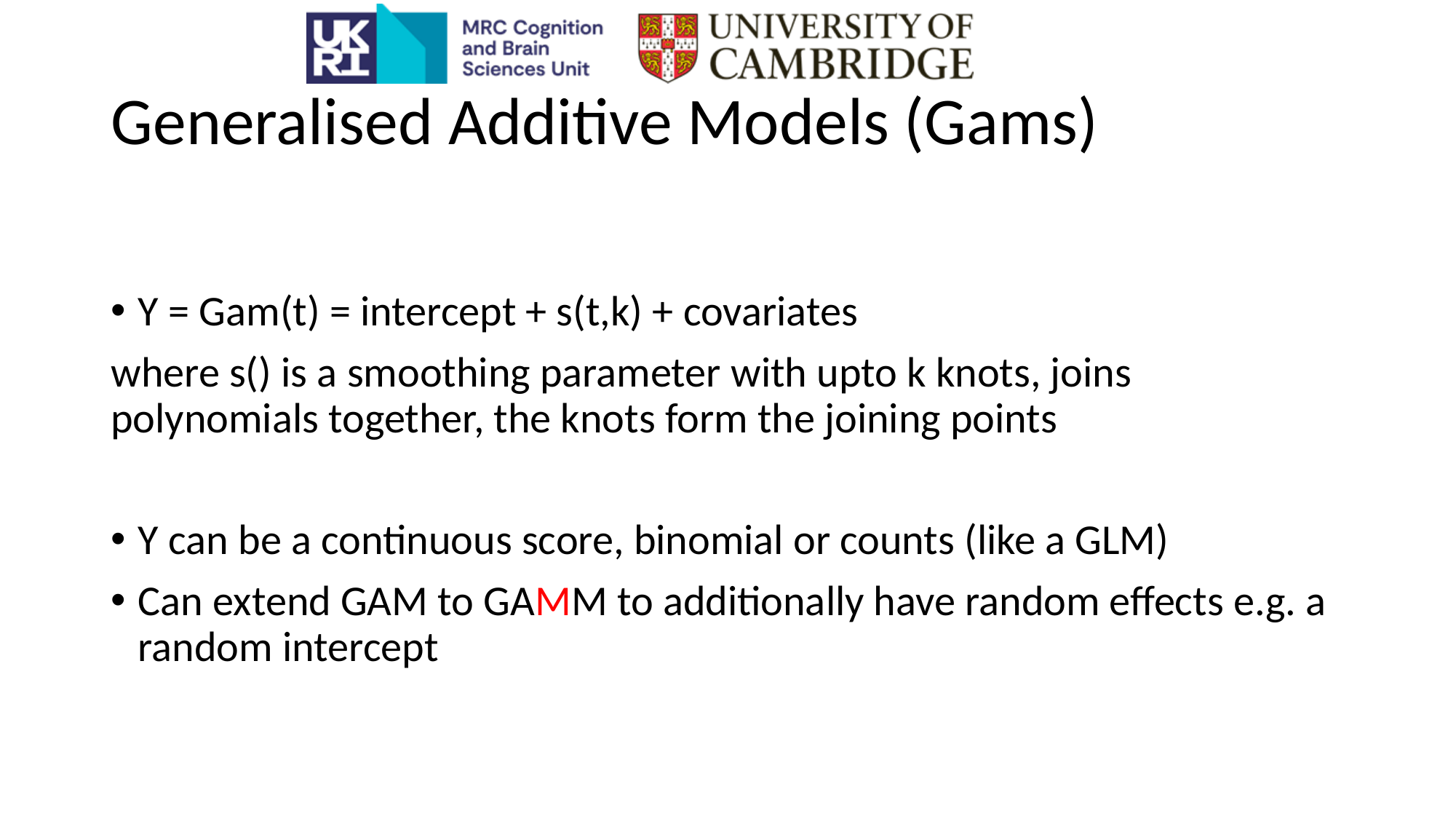

# Generalised Additive Models (Gams)

Y = Gam(t) = intercept + s(t,k) + covariates
where s() is a smoothing parameter with upto k knots, joins polynomials together, the knots form the joining points

Y can be a continuous score, binomial or counts (like a GLM)
Can extend GAM to GAMM to additionally have random effects e.g. a random intercept